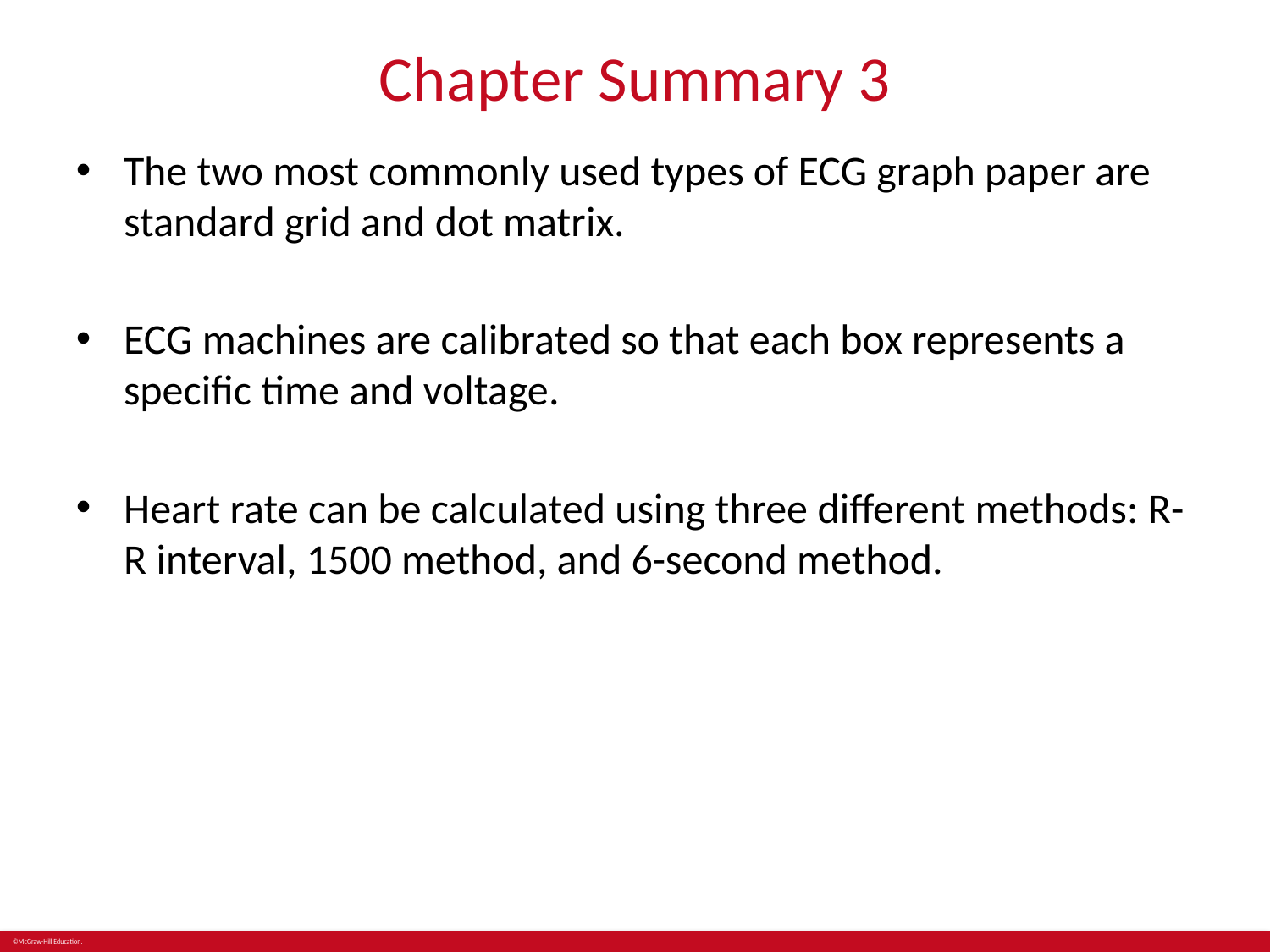

# Chapter Summary 3 2
The two most commonly used types of ECG graph paper are standard grid and dot matrix.
ECG machines are calibrated so that each box represents a specific time and voltage.
Heart rate can be calculated using three different methods: R-R interval, 1500 method, and 6-second method.